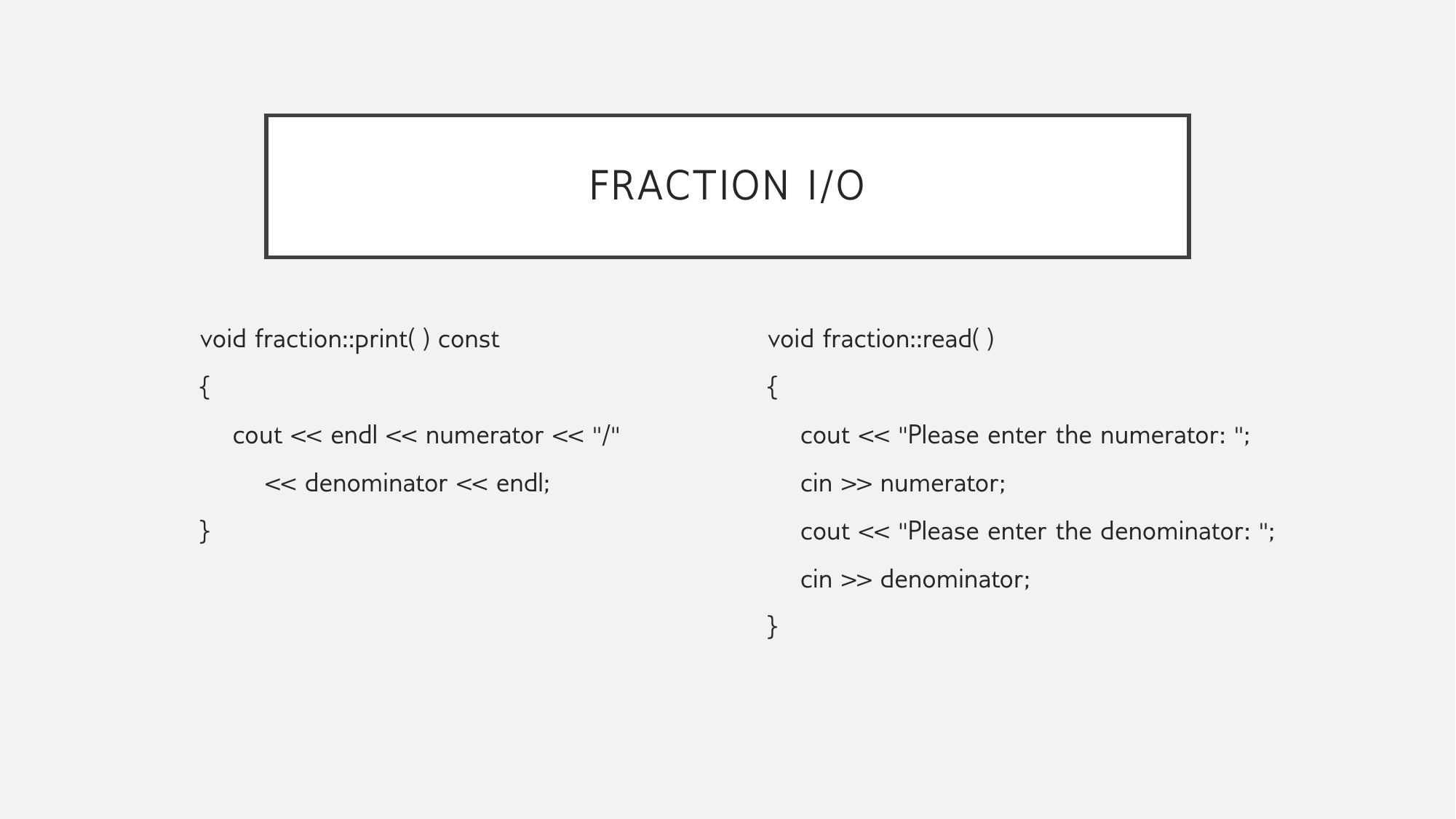

# Fraction I/O
void fraction::print( ) const
{
    cout << endl << numerator << "/"
        << denominator << endl;
}
void fraction::read( )
{
    cout << "Please enter the numerator: ";
    cin >> numerator;
    cout << "Please enter the denominator: ";
    cin >> denominator;
}